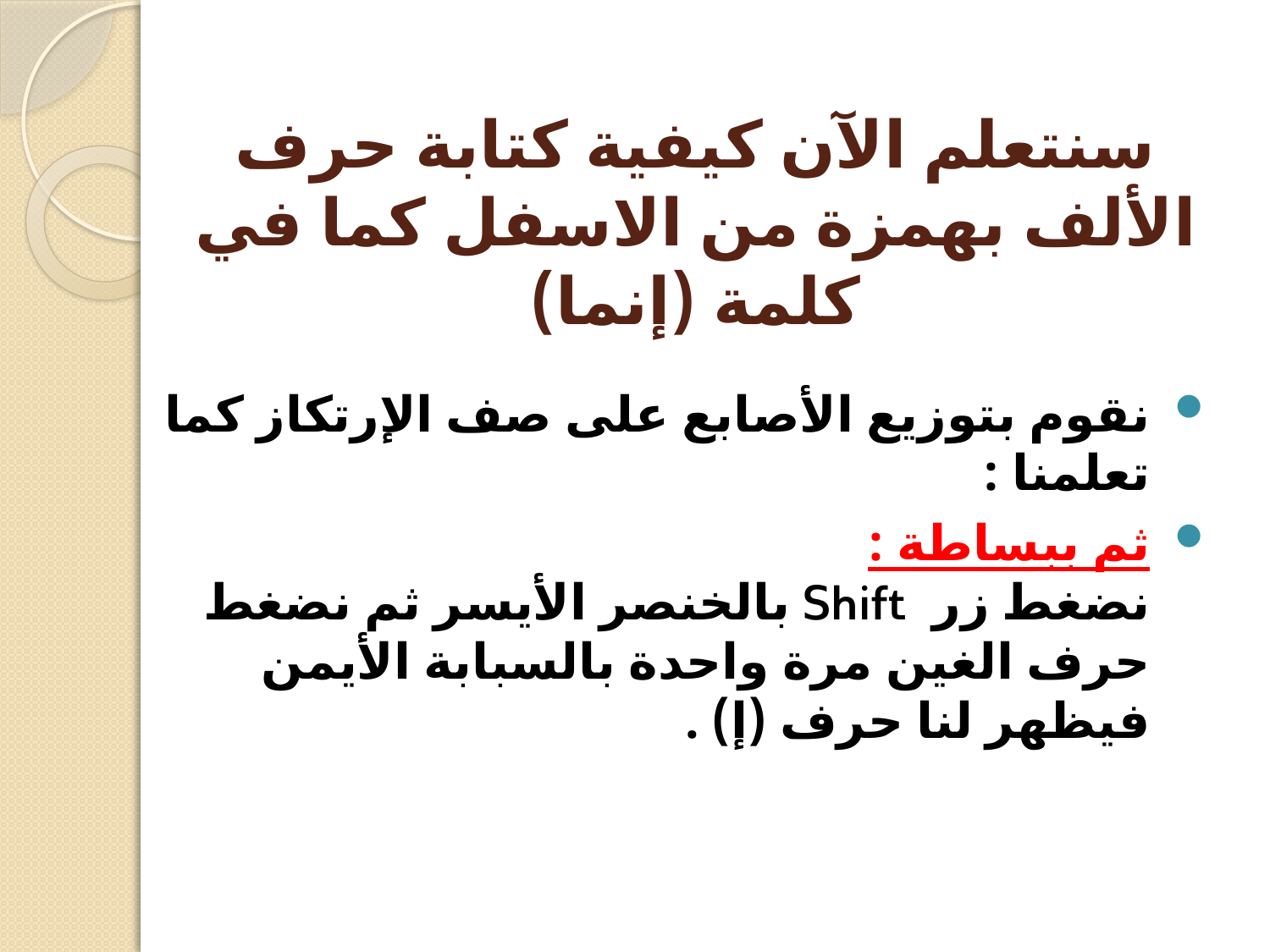

# سنتعلم الآن كيفية كتابة حرف الألف بهمزة من الاسفل كما في كلمة (إنما)
نقوم بتوزيع الأصابع على صف الإرتكاز كما تعلمنا :
ثم ببساطة :
نضغط زر  Shift بالخنصر الأيسر ثم نضغط حرف الغين مرة واحدة بالسبابة الأيمن  فيظهر لنا حرف (إ) .